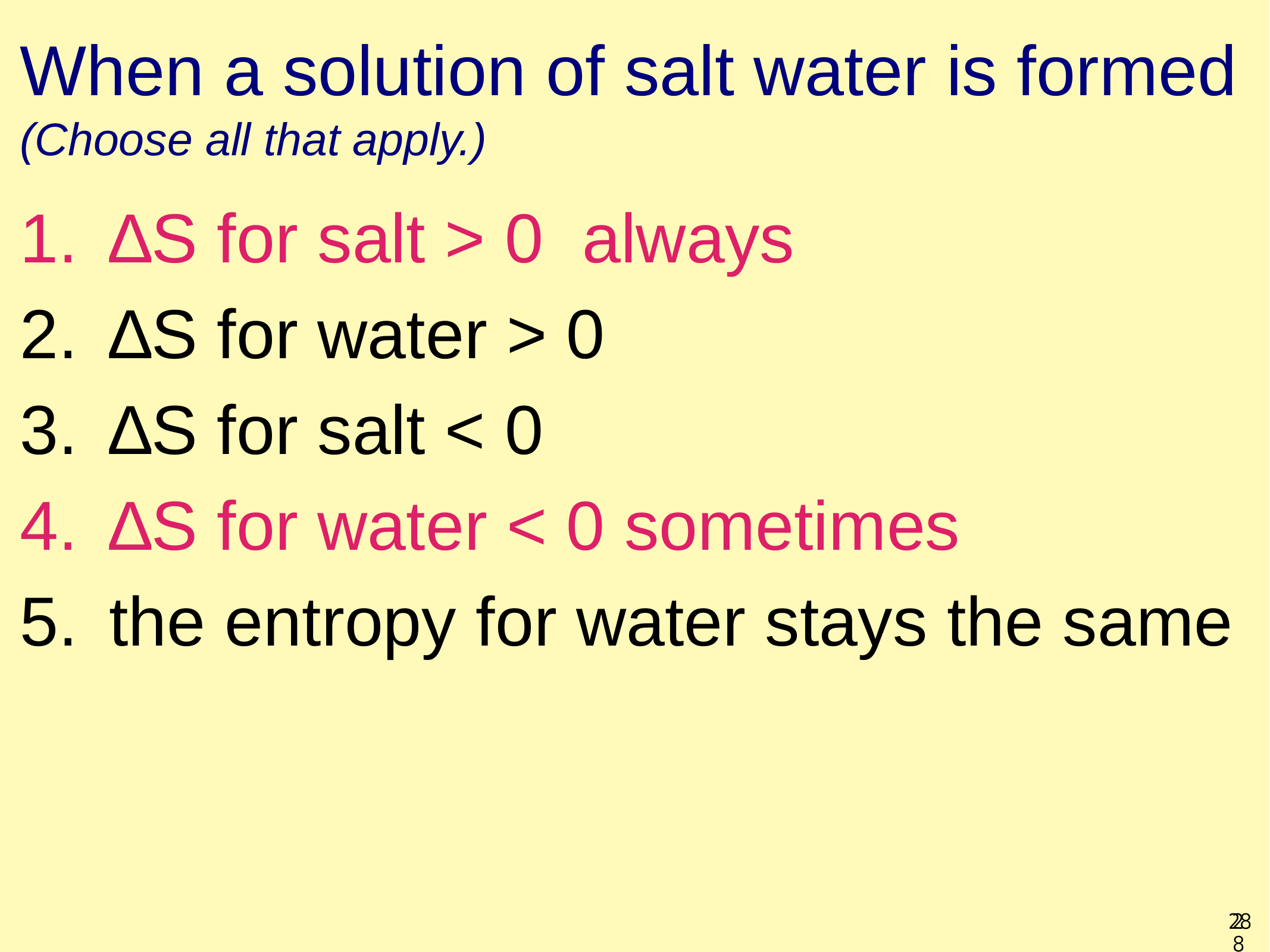

# When a solution of salt water is formed (Choose all that apply.)
∆S for salt > 0  always
∆S for water > 0
∆S for salt < 0
∆S for water < 0 sometimes
the entropy for water stays the same
28
28